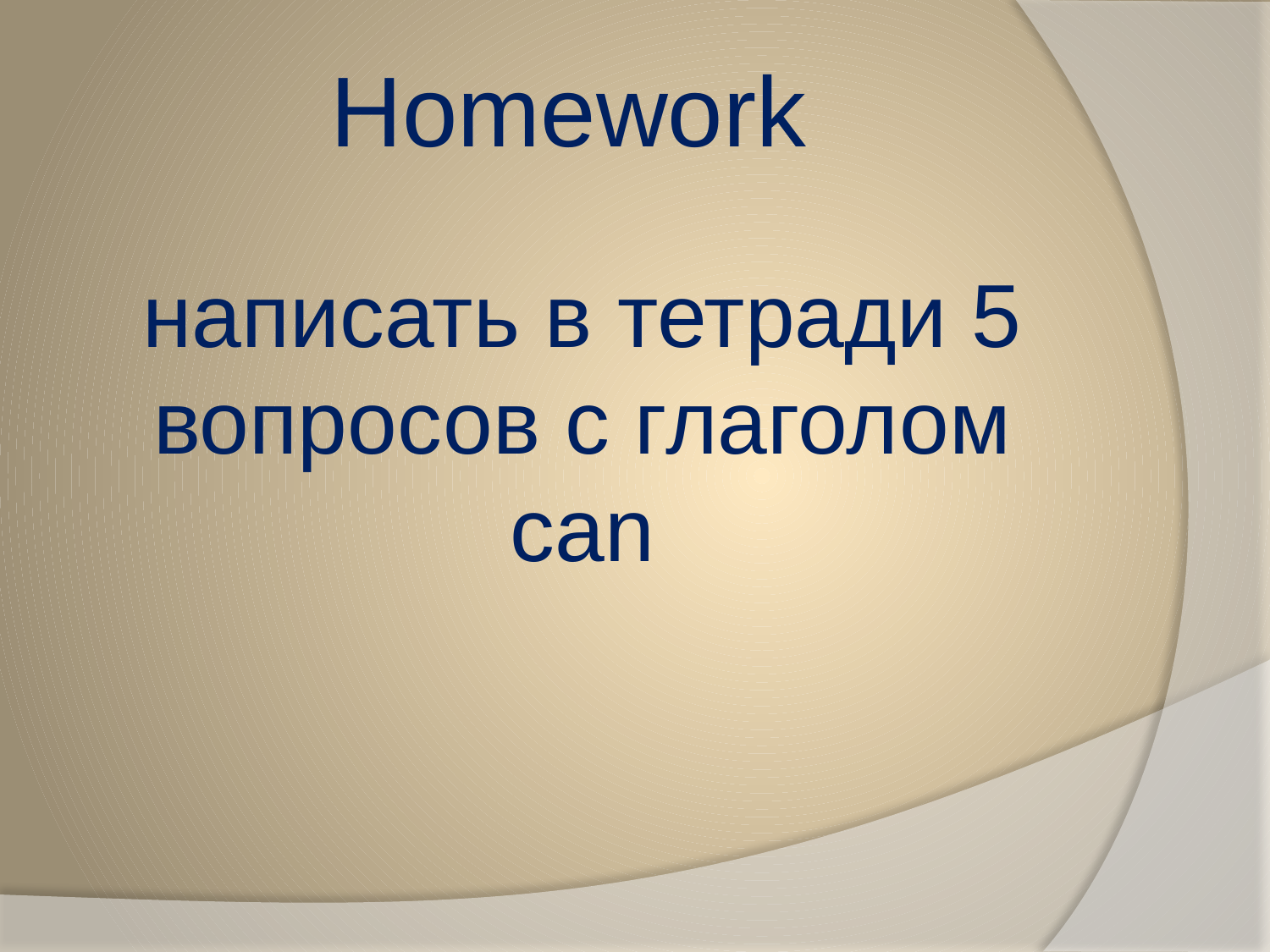

# Homework написать в тетради 5 вопросов с глаголом can